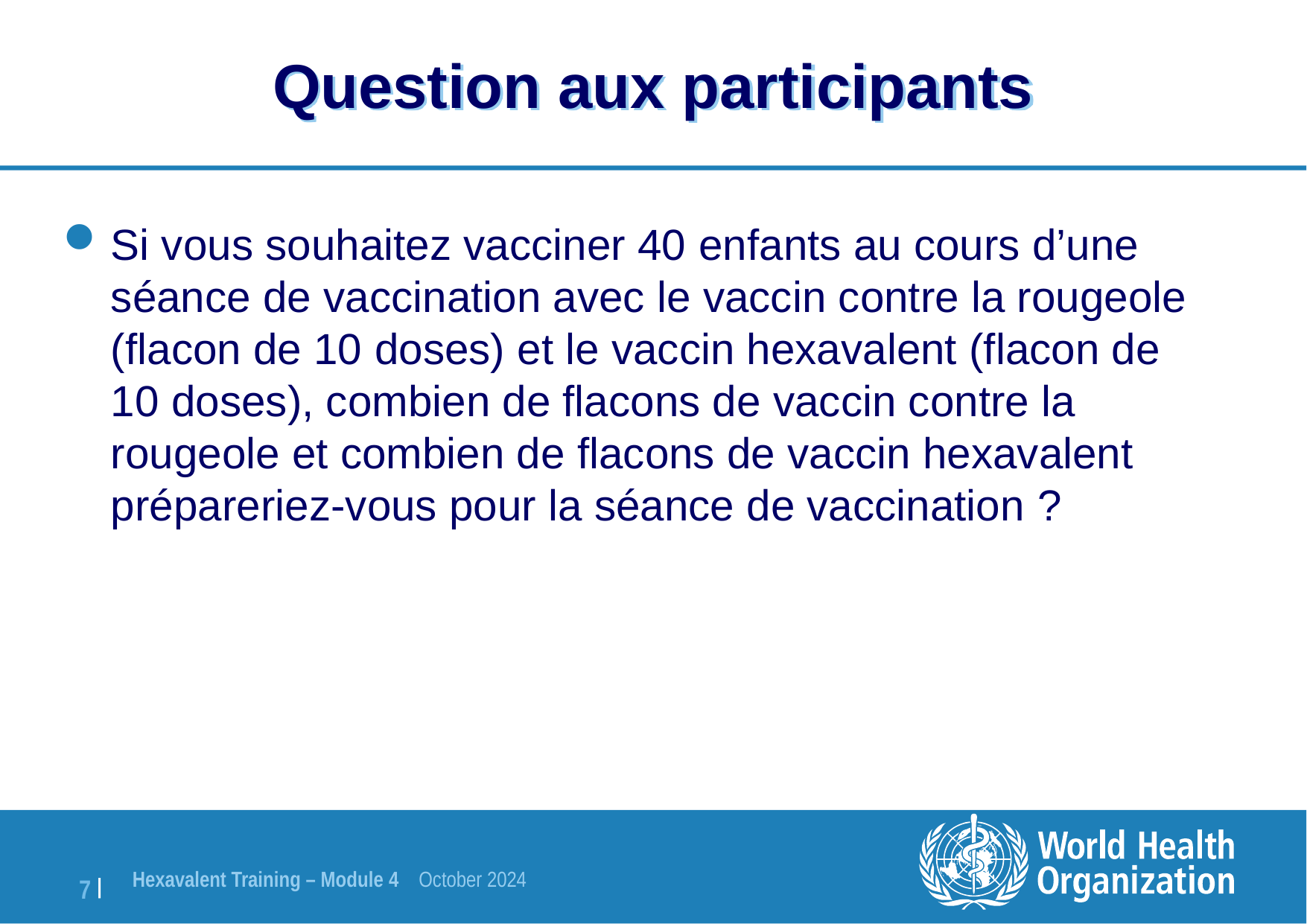

# Question aux participants
Si vous souhaitez vacciner 40 enfants au cours d’une séance de vaccination avec le vaccin contre la rougeole (flacon de 10 doses) et le vaccin hexavalent (flacon de 10 doses), combien de flacons de vaccin contre la rougeole et combien de flacons de vaccin hexavalent prépareriez-vous pour la séance de vaccination ?